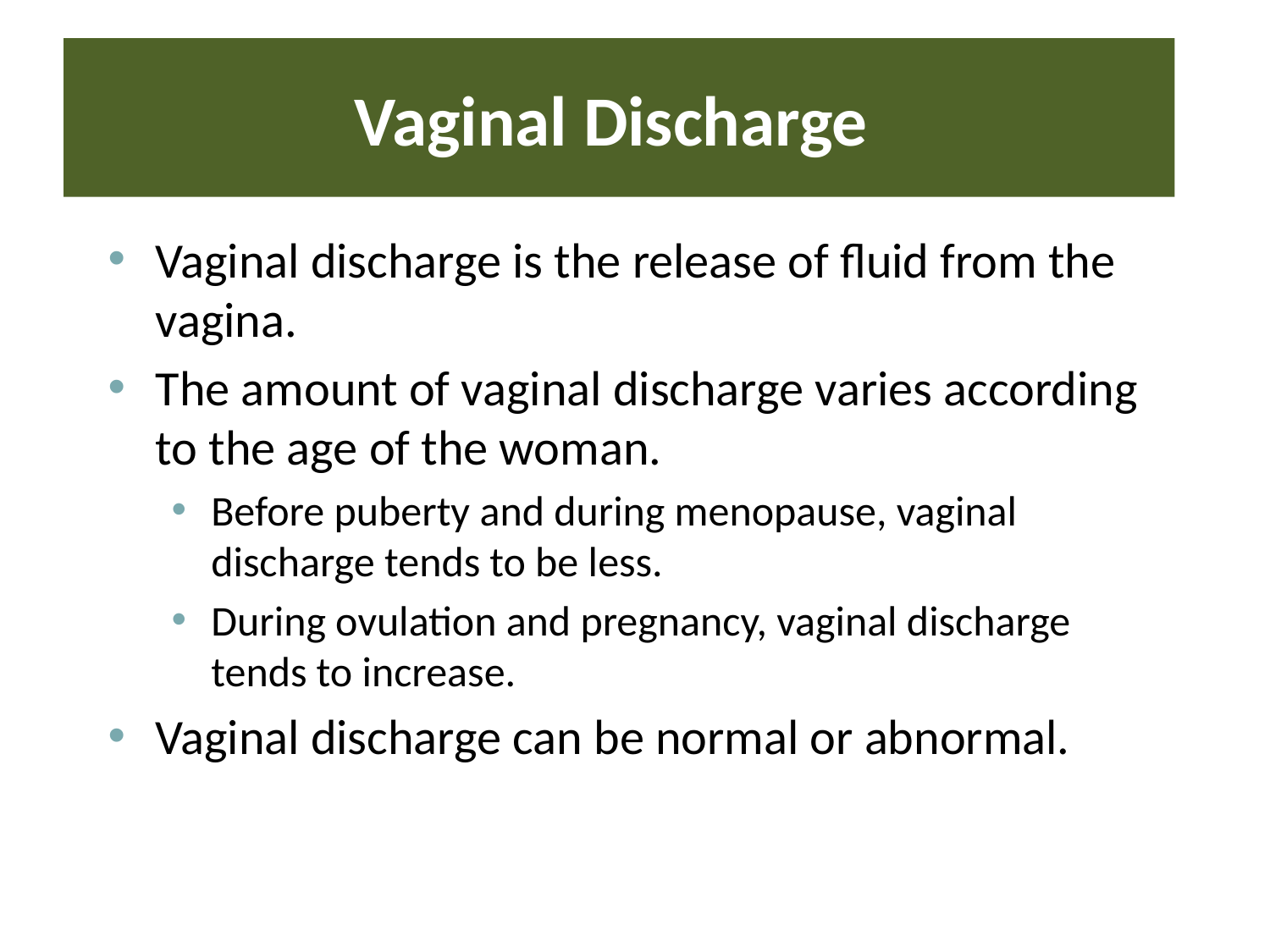

# Vaginal Discharge
Vaginal discharge is the release of fluid from the vagina.
The amount of vaginal discharge varies according to the age of the woman.
Before puberty and during menopause, vaginal discharge tends to be less.
During ovulation and pregnancy, vaginal discharge tends to increase.
Vaginal discharge can be normal or abnormal.